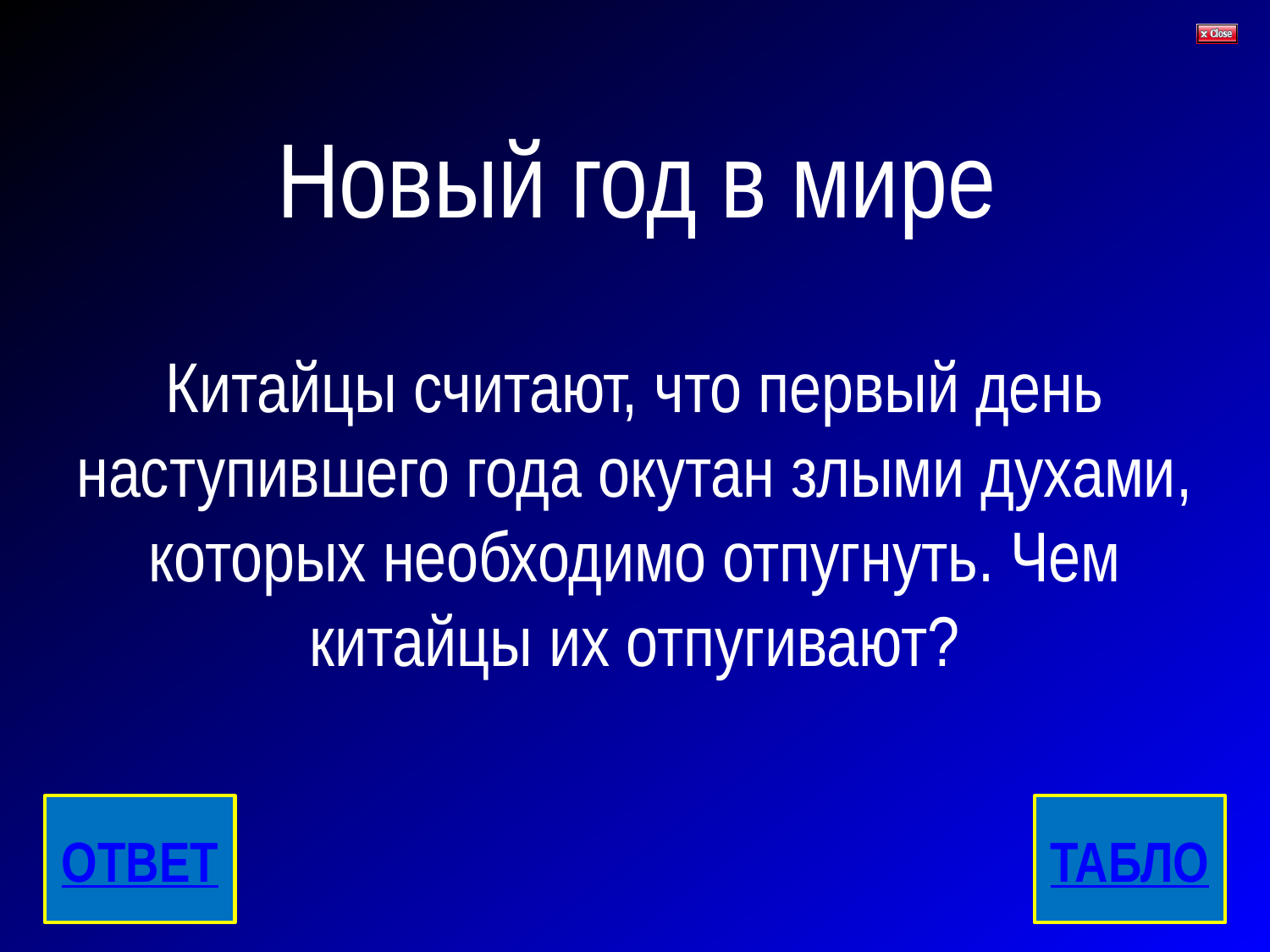

# Новый год в мире

Китайцы считают, что первый день наступившего года окутан злыми духами, которых необходимо отпугнуть. Чем китайцы их отпугивают?
ОТВЕТ
ТАБЛО